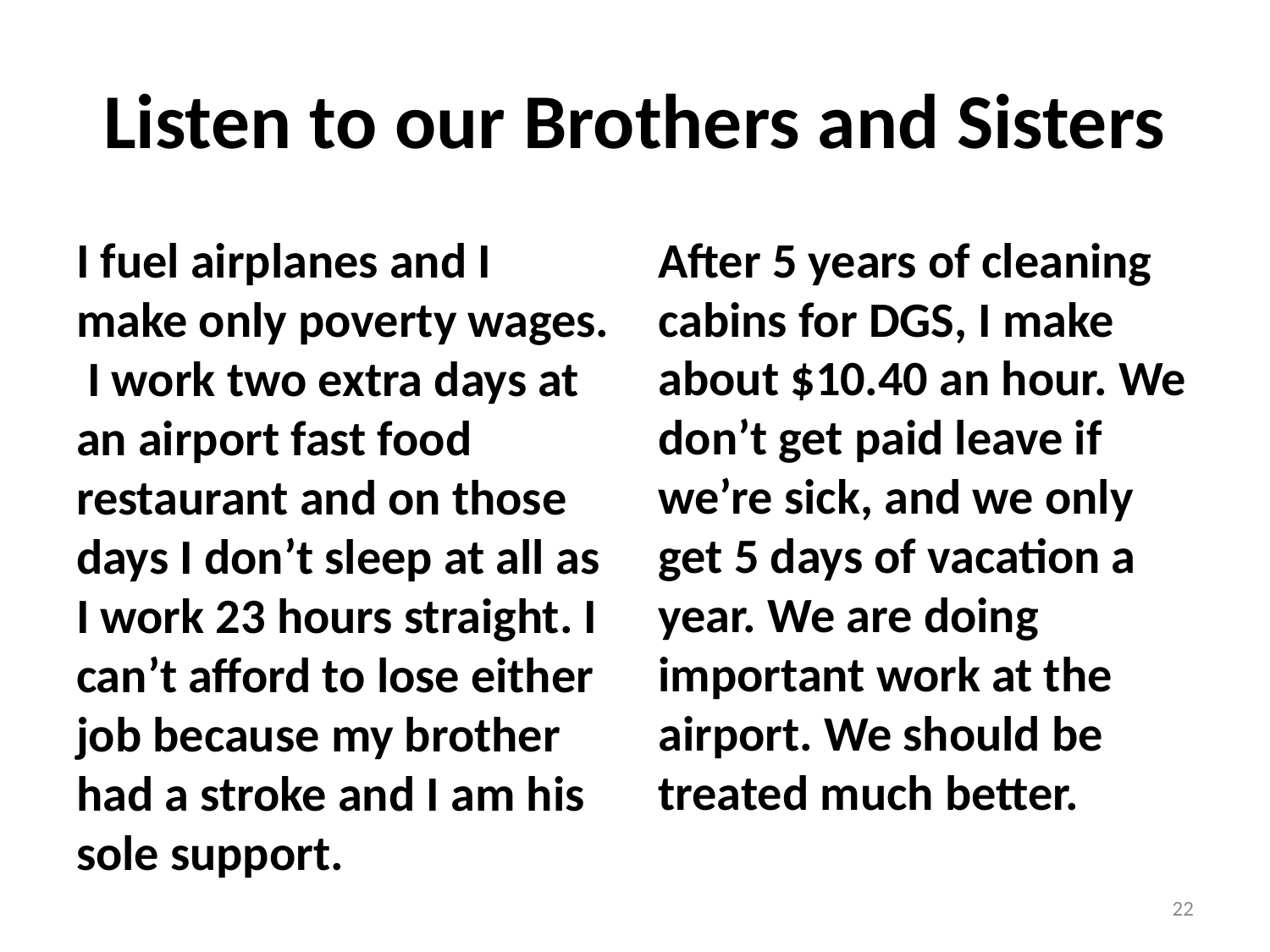

# Listen to our Brothers and Sisters
I fuel airplanes and I make only poverty wages.  I work two extra days at an airport fast food restaurant and on those days I don’t sleep at all as I work 23 hours straight. I can’t afford to lose either job because my brother had a stroke and I am his sole support.
After 5 years of cleaning cabins for DGS, I make about $10.40 an hour. We don’t get paid leave if we’re sick, and we only get 5 days of vacation a year. We are doing important work at the airport. We should be treated much better.
22